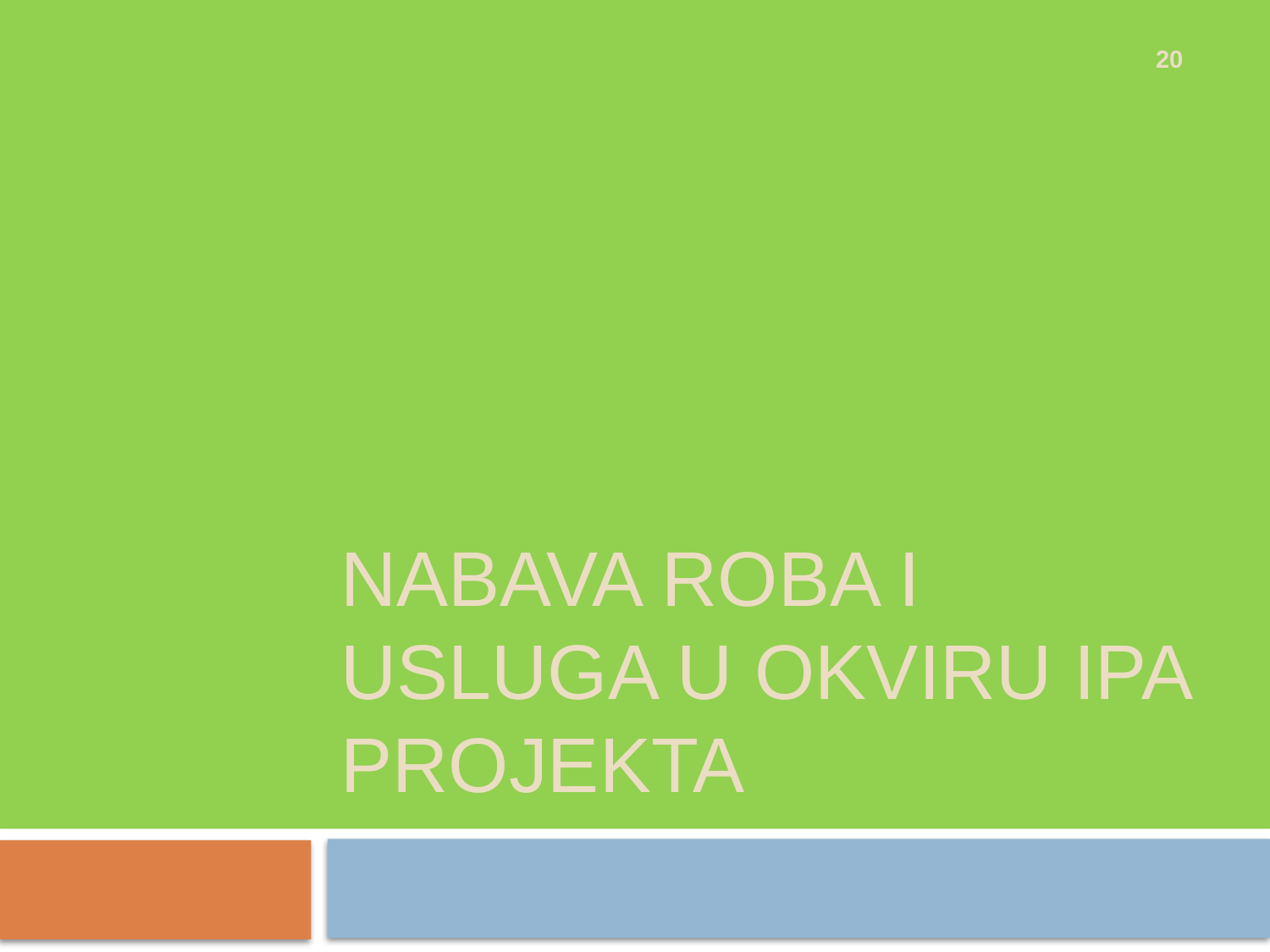

20

# Nabava roba i usluga u okviru ipa projekta